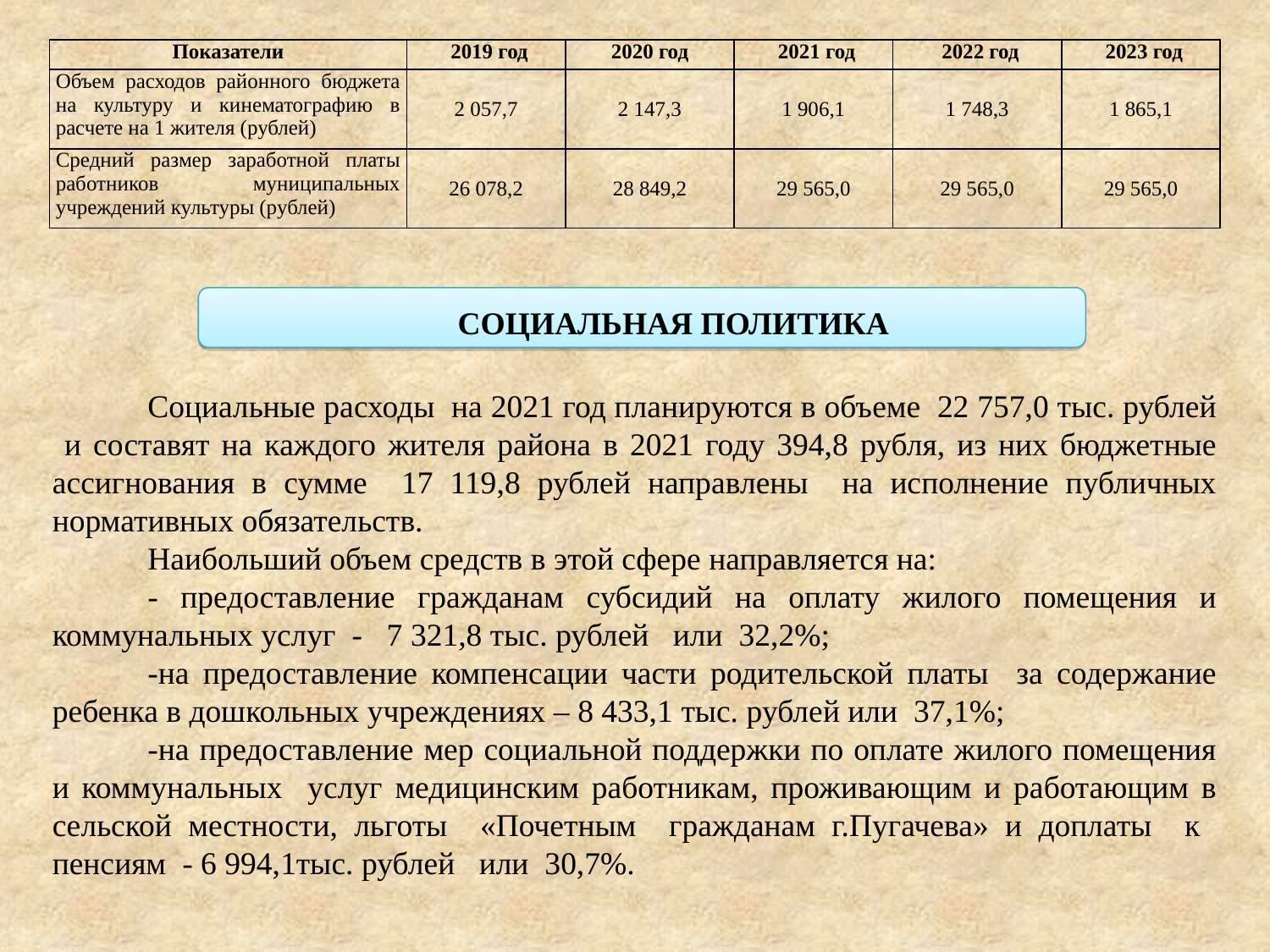

| Показатели | 2019 год | 2020 год | 2021 год | 2022 год | 2023 год |
| --- | --- | --- | --- | --- | --- |
| Объем расходов районного бюджета на культуру и кинематографию в расчете на 1 жителя (рублей) | 2 057,7 | 2 147,3 | 1 906,1 | 1 748,3 | 1 865,1 |
| Средний размер заработной платы работников муниципальных учреждений культуры (рублей) | 26 078,2 | 28 849,2 | 29 565,0 | 29 565,0 | 29 565,0 |

СОЦИАЛЬНАЯ ПОЛИТИКА

Социальные расходы  на 2021 год планируются в объеме  22 757,0 тыс. рублей  и составят на каждого жителя района в 2021 году 394,8 рубля, из них бюджетные ассигнования в сумме  17 119,8 рублей направлены  на исполнение публичных нормативных обязательств.
Наибольший объем средств в этой сфере направляется на:
- предоставление гражданам субсидий на оплату жилого помещения и коммунальных услуг  -   7 321,8 тыс. рублей   или  32,2%;
-на предоставление компенсации части родительской платы  за содержание ребенка в дошкольных учреждениях – 8 433,1 тыс. рублей или  37,1%;
-на предоставление мер социальной поддержки по оплате жилого помещения и коммунальных  услуг медицинским работникам, проживающим и работающим в сельской местности, льготы  «Почетным  гражданам г.Пугачева» и доплаты  к  пенсиям  - 6 994,1тыс. рублей   или  30,7%.